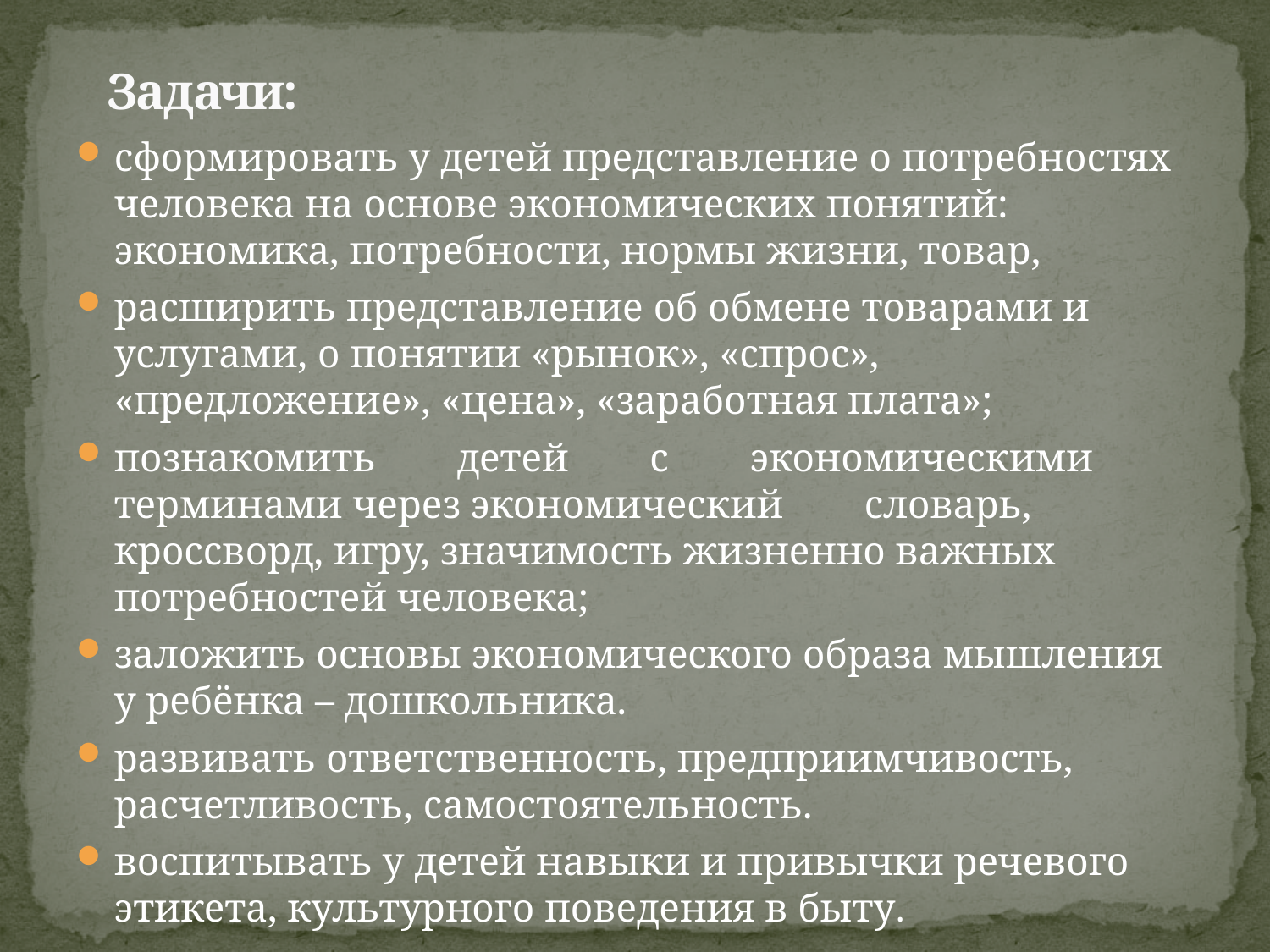

# Задачи:
сформировать у детей представление о потребностях человека на основе экономических понятий: экономика, потребности, нормы жизни, товар,
расширить представление об обмене товарами и услугами, о понятии «рынок», «спрос», «предложение», «цена», «заработная плата»;
познакомить        детей        с        экономическими        терминами через экономический        словарь, кроссворд, игру, значимость жизненно важных потребностей человека;
заложить основы экономического образа мышления у ребёнка – дошкольника.
развивать ответственность, предприимчивость, расчетливость, самостоятельность.
воспитывать у детей навыки и привычки речевого этикета, культурного поведения в быту.